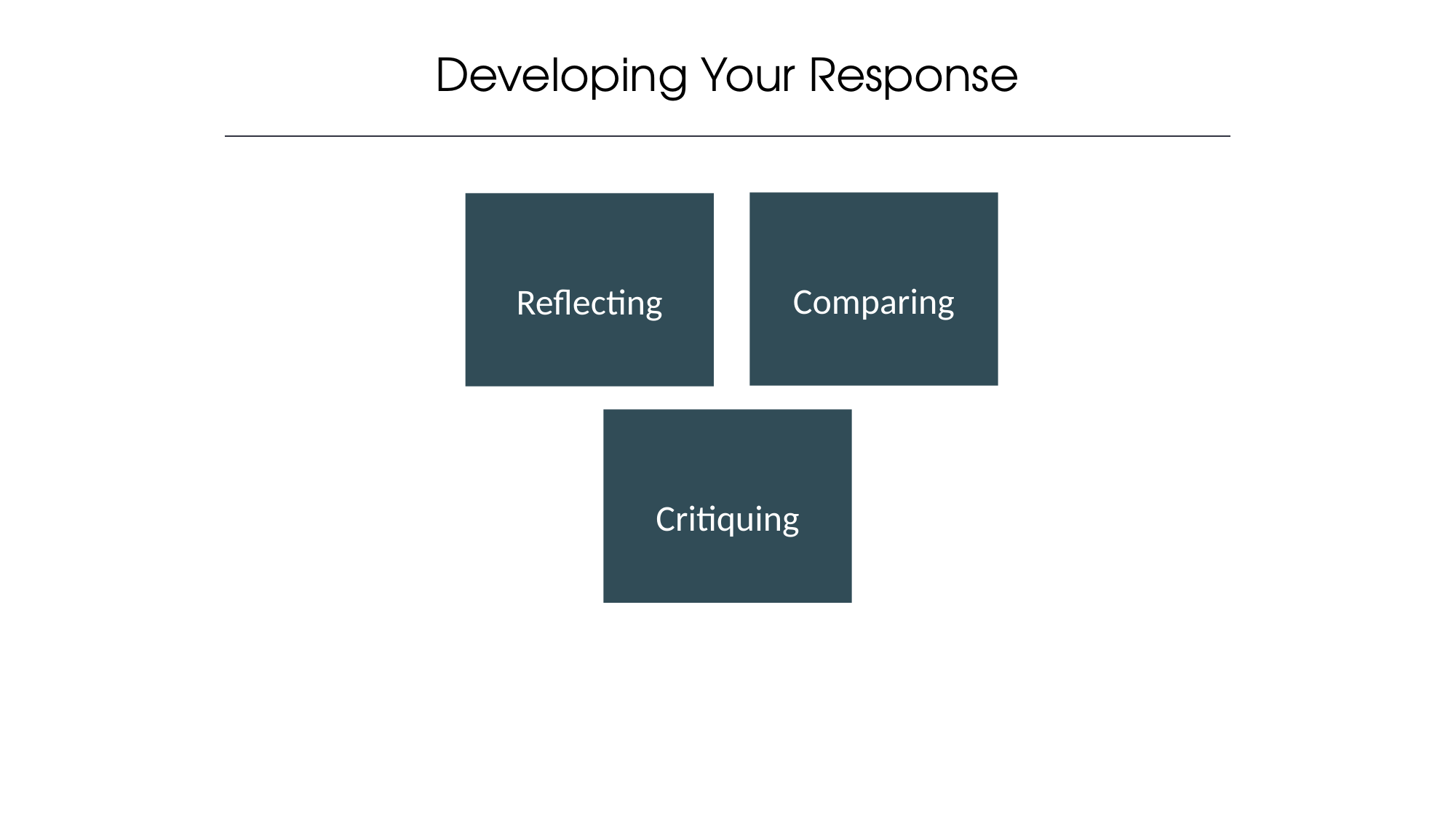

Developing Your Response
HAWKES LEARNING

Comparing

Reflecting

Critiquing